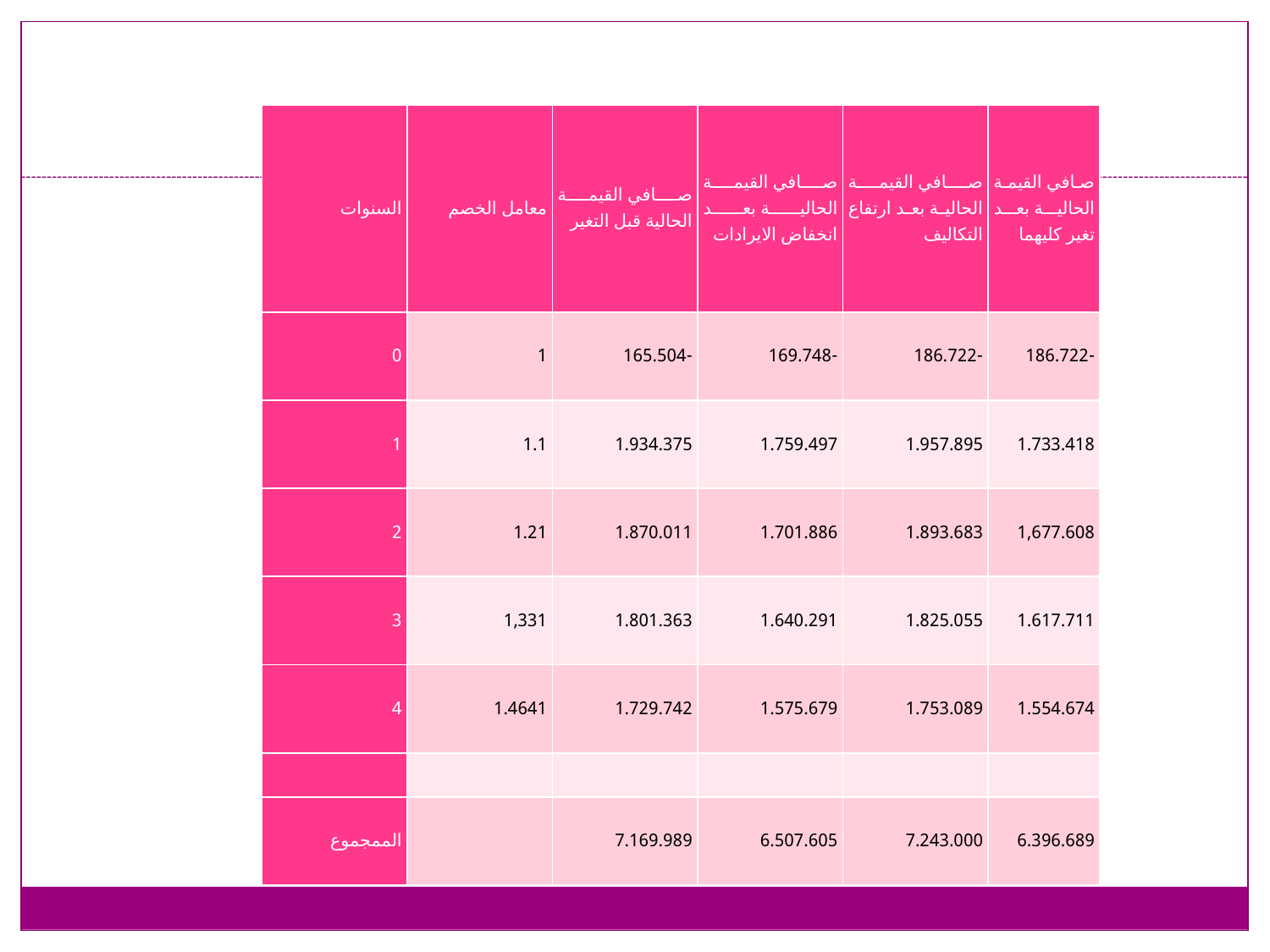

| السنوات | معامل الخصم | صافي القيمة الحالية قبل التغير | صافي القيمة الحالية بعد انخفاض الايرادات | صافي القيمة الحالية بعد ارتفاع التكاليف | صافي القيمة الحالية بعد تغير كليهما |
| --- | --- | --- | --- | --- | --- |
| 0 | 1 | -165.504 | -169.748 | -186.722 | -186.722 |
| 1 | 1.1 | 1.934.375 | 1.759.497 | 1.957.895 | 1.733.418 |
| 2 | 1.21 | 1.870.011 | 1.701.886 | 1.893.683 | 1,677.608 |
| 3 | 1,331 | 1.801.363 | 1.640.291 | 1.825.055 | 1.617.711 |
| 4 | 1.4641 | 1.729.742 | 1.575.679 | 1.753.089 | 1.554.674 |
|  |  |  |  |  |  |
| الممجموع |  | 7.169.989 | 6.507.605 | 7.243.000 | 6.396.689 |